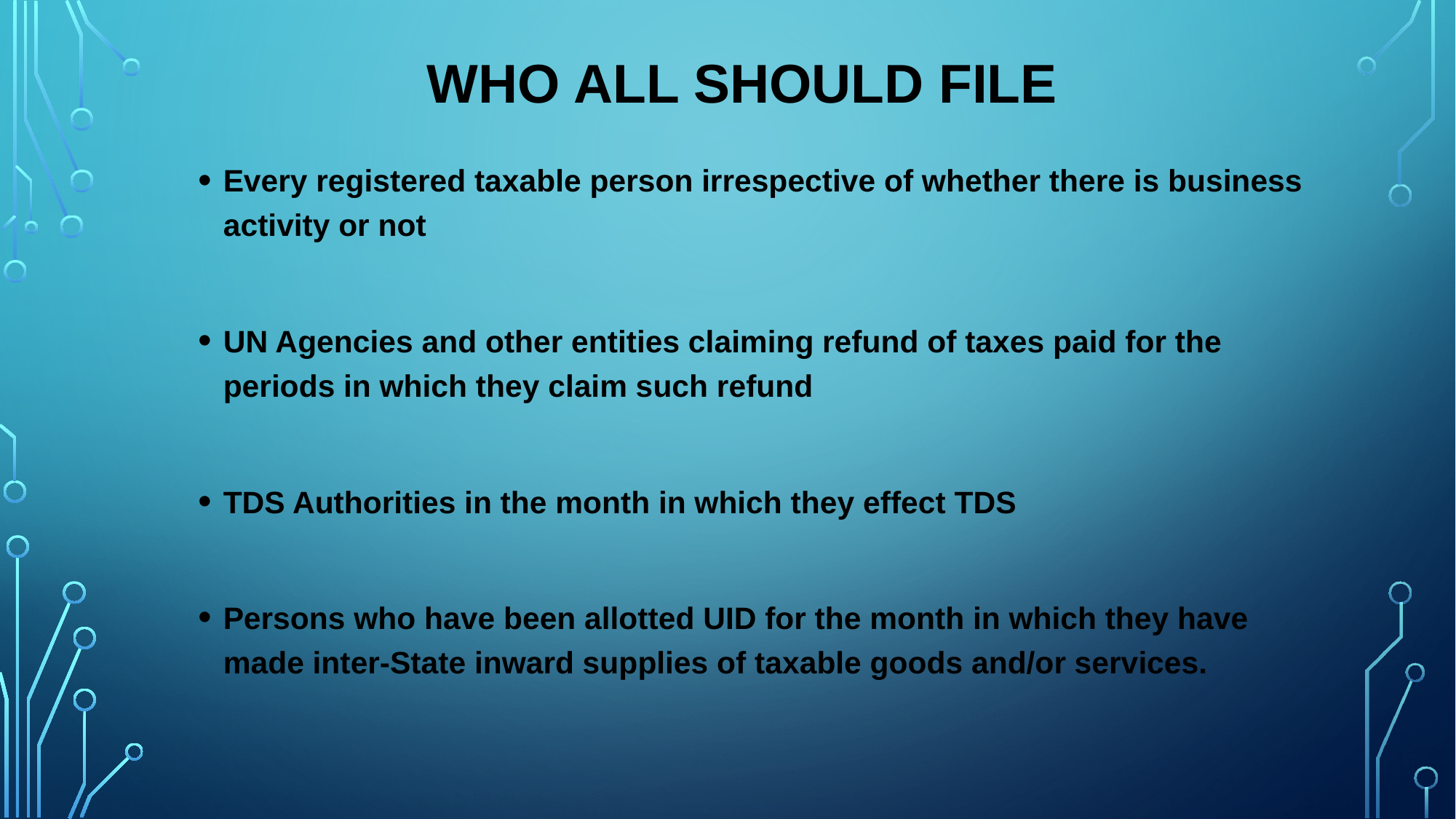

# WHO ALL SHOULD FILE
Every registered taxable person irrespective of whether there is business activity or not

UN Agencies and other entities claiming refund of taxes paid for the periods in which they claim such refund

TDS Authorities in the month in which they effect TDS

Persons who have been allotted UID for the month in which they have made inter-State inward supplies of taxable goods and/or services.